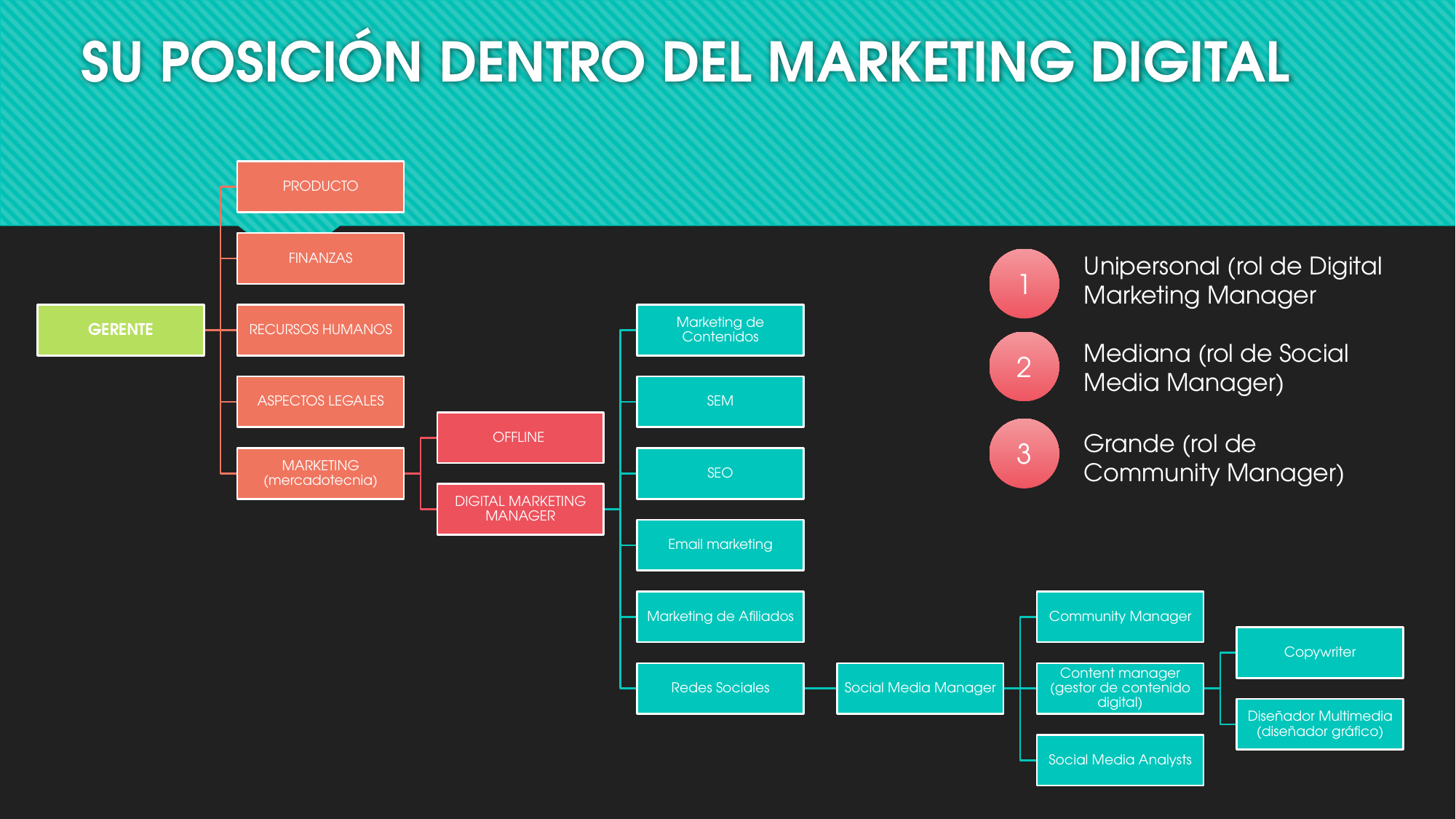

# SU POSICIÓN DENTRO DEL MARKETING DIGITAL
GERENTE
PRODUCTO
FINANZAS
RECURSOS HUMANOS
ASPECTOS LEGALES
MARKETING (mercadotecnia)
OFFLINE
DIGITAL MARKETING MANAGER
Marketing de Contenidos
SEM
SEO
Email marketing
Marketing de Afiliados
Redes Sociales
Social Media Manager
Community Manager
Content manager (gestor de contenido digital)
Copywriter
Diseñador Multimedia (diseñador gráfico)
Social Media Analysts
Unipersonal (rol de Digital Marketing Manager
1
2
Mediana (rol de Social Media Manager)
3
Grande (rol de Community Manager)